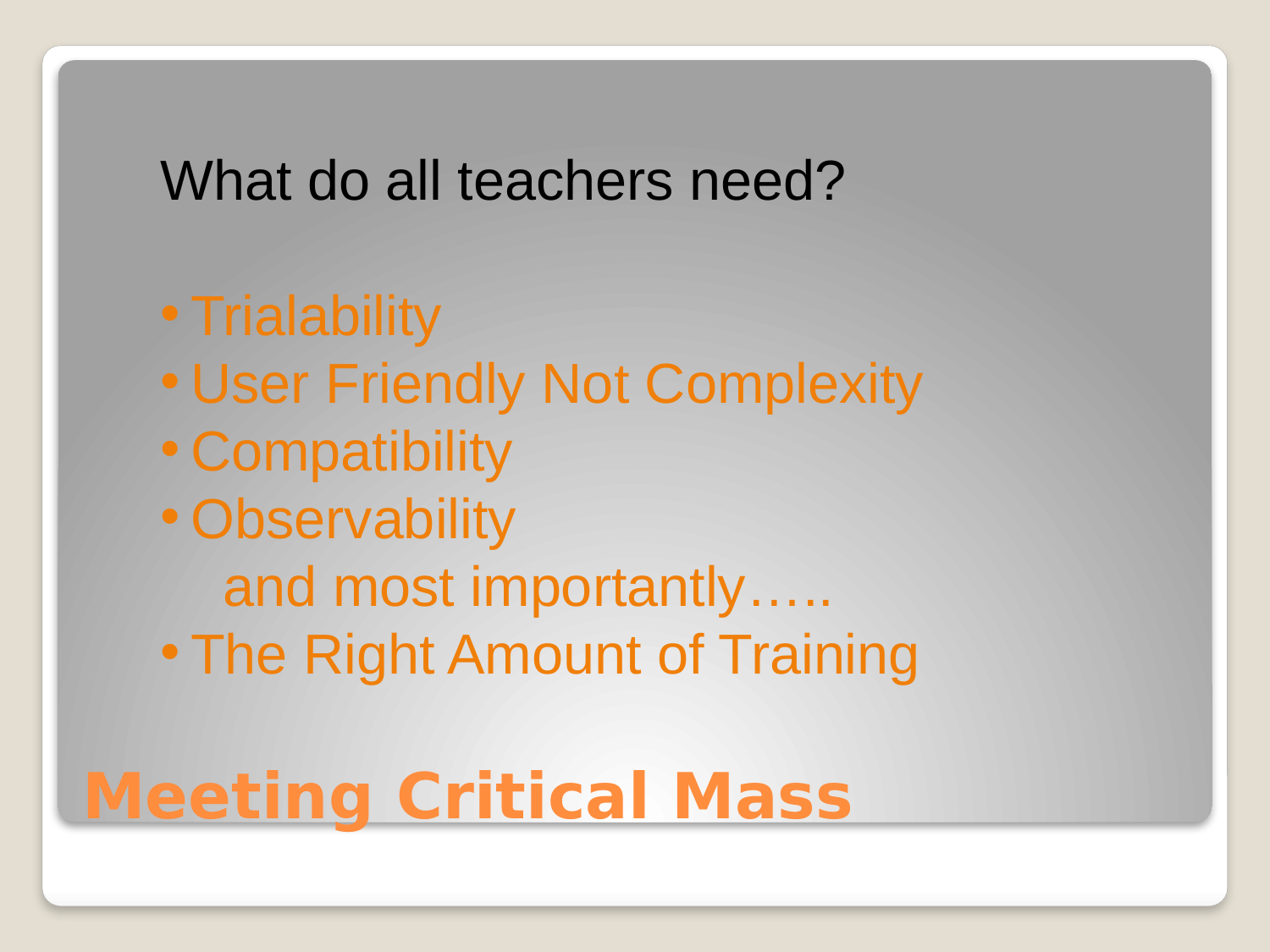

What do all teachers need?

Trialability
User Friendly Not Complexity
Compatibility
Observability
    and most importantly…..
The Right Amount of Training
# Meeting Critical Mass